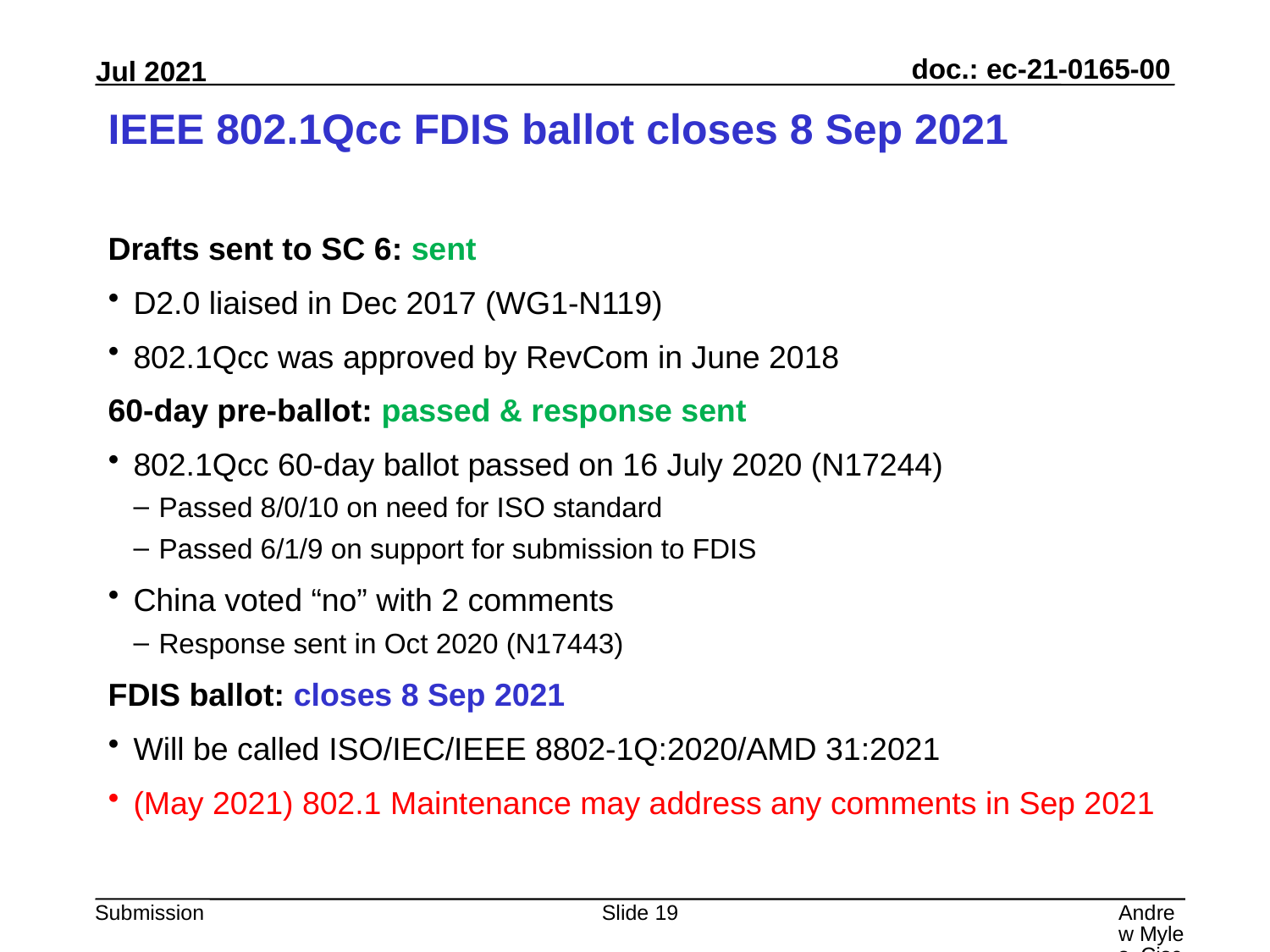

# IEEE 802.1Qcc FDIS ballot closes 8 Sep 2021
Drafts sent to SC 6: sent
D2.0 liaised in Dec 2017 (WG1-N119)
802.1Qcc was approved by RevCom in June 2018
60-day pre-ballot: passed & response sent
802.1Qcc 60-day ballot passed on 16 July 2020 (N17244)
Passed 8/0/10 on need for ISO standard
Passed 6/1/9 on support for submission to FDIS
China voted “no” with 2 comments
Response sent in Oct 2020 (N17443)
FDIS ballot: closes 8 Sep 2021
Will be called ISO/IEC/IEEE 8802-1Q:2020/AMD 31:2021
(May 2021) 802.1 Maintenance may address any comments in Sep 2021

Slide 19
Andrew Myles, Cisco